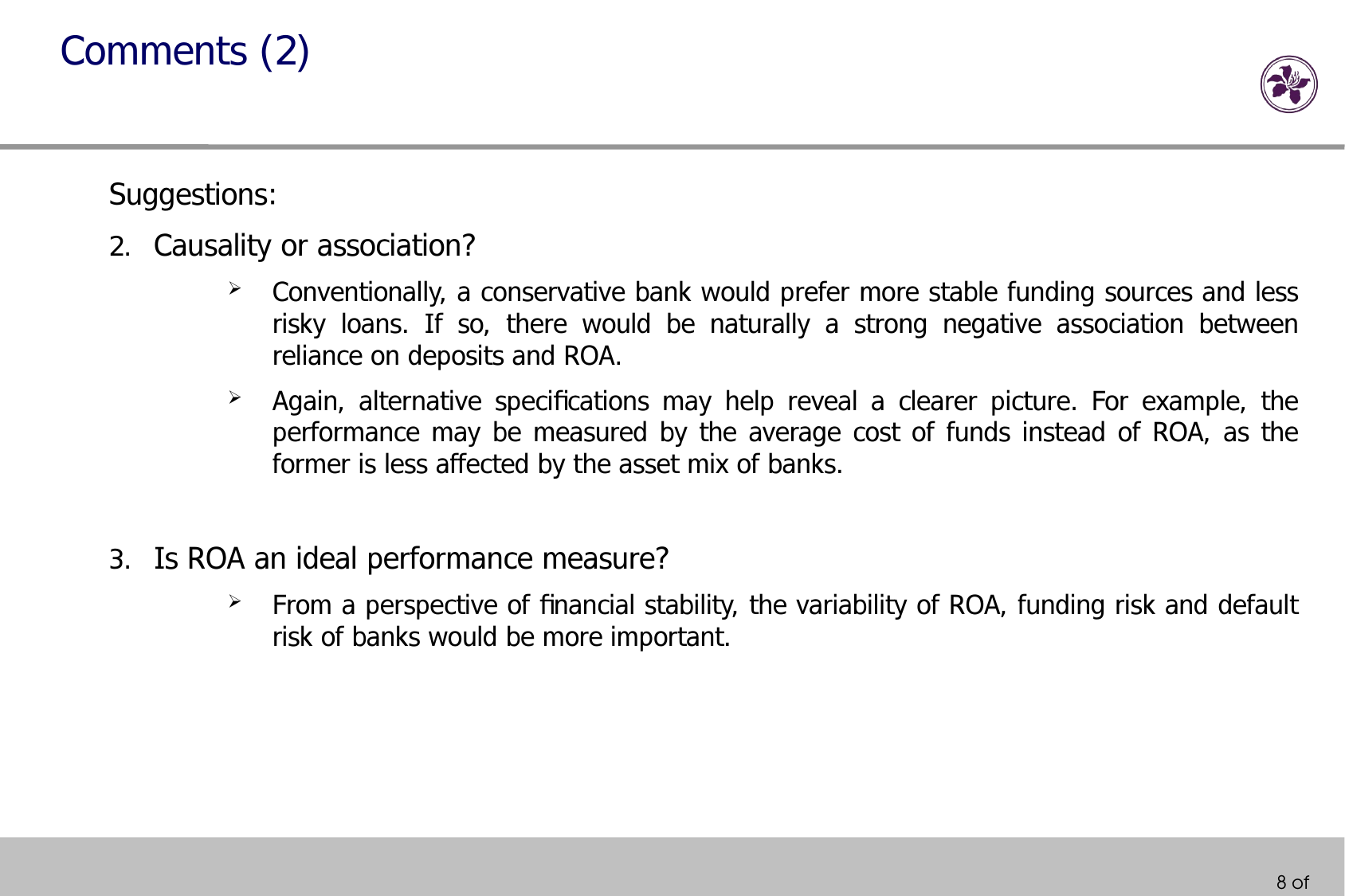

Comments (2)

Suggestions:
Causality or association?
Conventionally, a conservative bank would prefer more stable funding sources and less risky loans. If so, there would be naturally a strong negative association between reliance on deposits and ROA.
Again, alternative specifications may help reveal a clearer picture. For example, the performance may be measured by the average cost of funds instead of ROA, as the former is less affected by the asset mix of banks.

Is ROA an ideal performance measure?
From a perspective of financial stability, the variability of ROA, funding risk and default risk of banks would be more important.